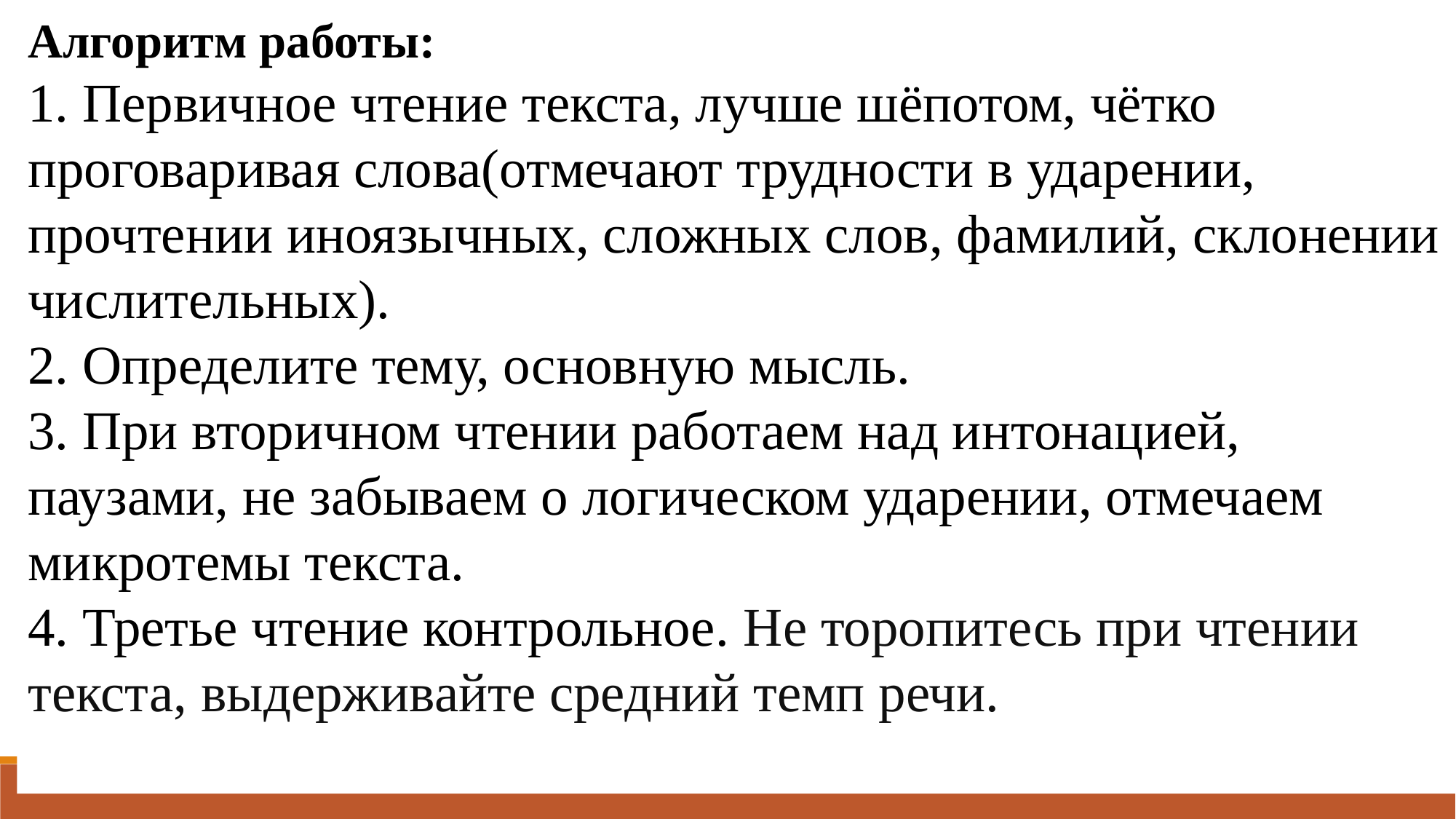

Алгоритм работы:
1. Первичное чтение текста, лучше шёпотом, чётко проговаривая слова(отмечают трудности в ударении, прочтении иноязычных, сложных слов, фамилий, склонении числительных).
2. Определите тему, основную мысль.
3. При вторичном чтении работаем над интонацией, паузами, не забываем о логическом ударении, отмечаем микротемы текста.
4. Третье чтение контрольное. Не торопитесь при чтении текста, выдерживайте средний темп речи.